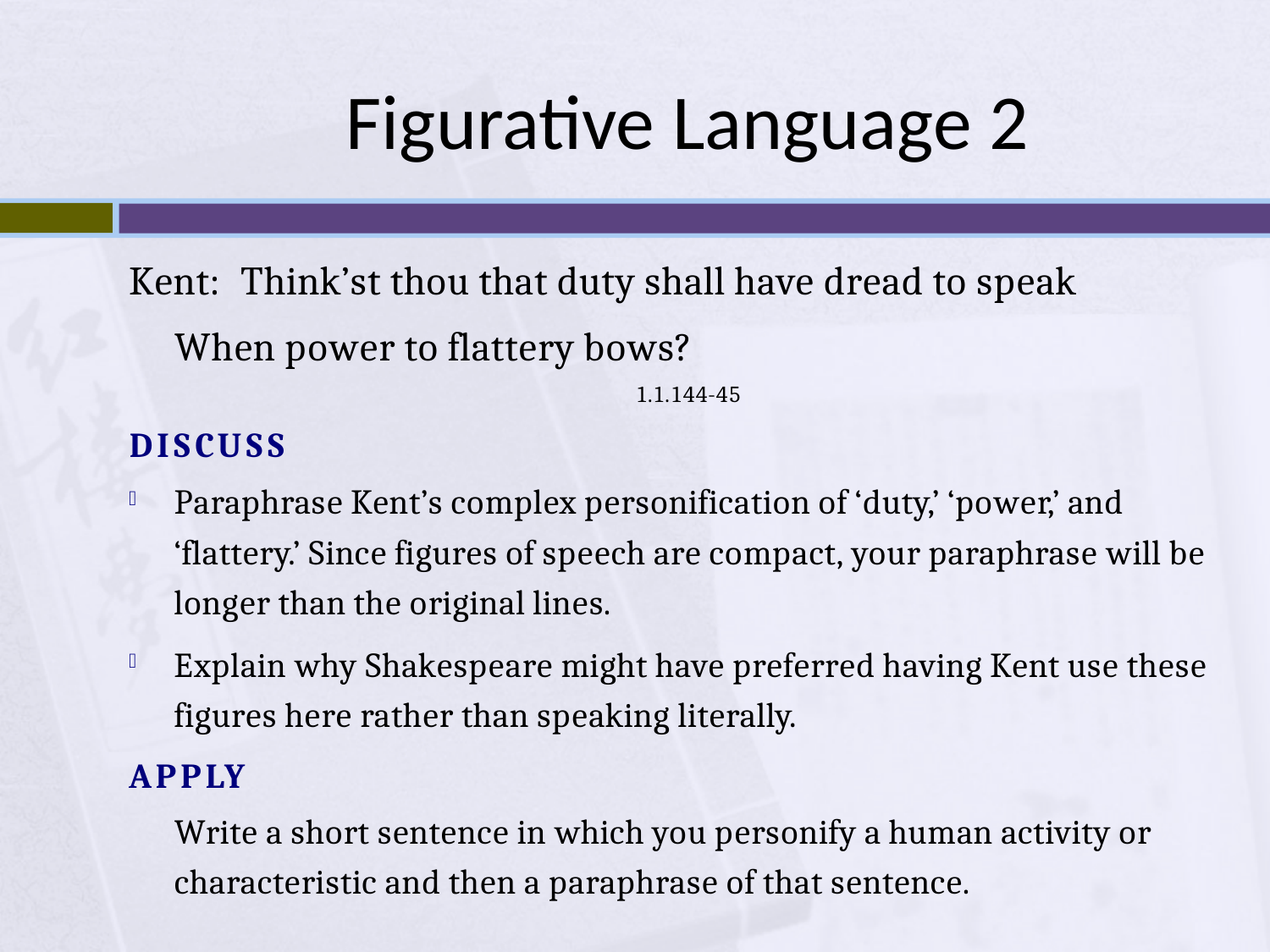

# Figurative Language 2
Kent:	Think’st thou that duty shall have dread to speak
		When power to flattery bows?
1.1.144-45
DISCUSS
Paraphrase Kent’s complex personification of ‘duty,’ ‘power,’ and ‘flattery.’ Since figures of speech are compact, your paraphrase will be longer than the original lines.
Explain why Shakespeare might have preferred having Kent use these figures here rather than speaking literally.
APPLY
Write a short sentence in which you personify a human activity or characteristic and then a paraphrase of that sentence.